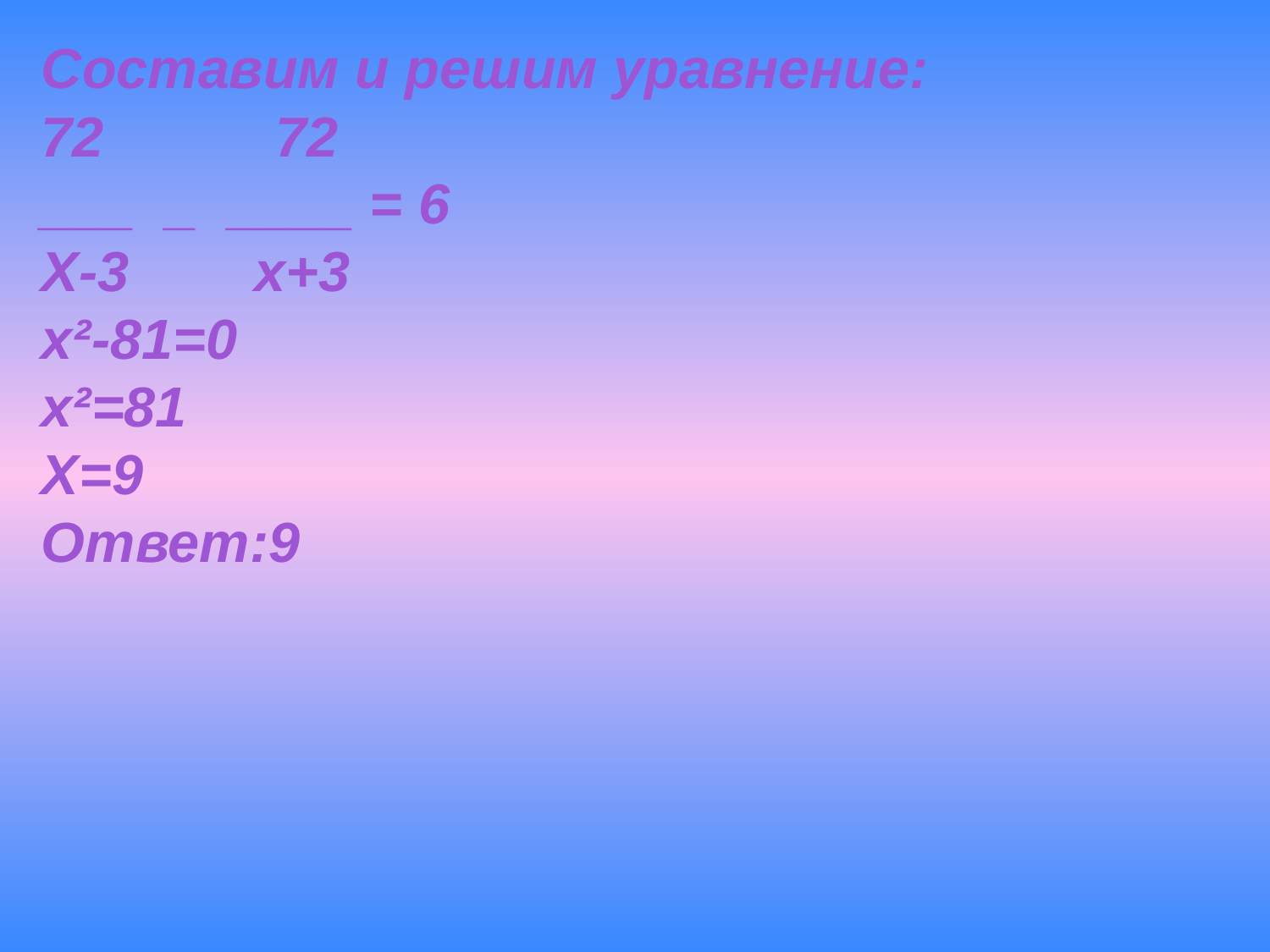

Составим и решим уравнение:
72           72
___  _  ____ = 6
Х-3        х+3
х²-81=0
х²=81
Х=9
Ответ:9